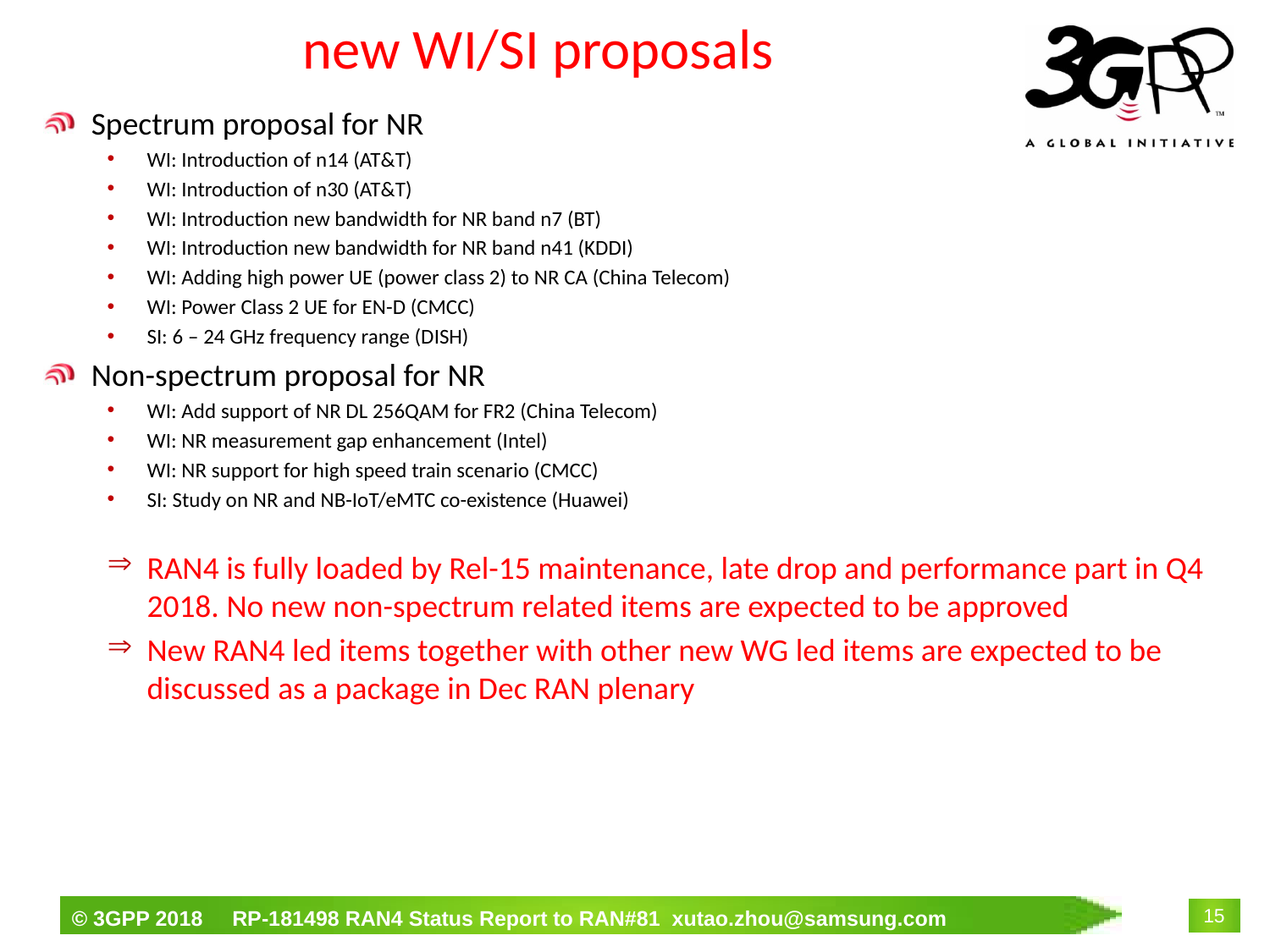

# new WI/SI proposals
Spectrum proposal for NR
WI: Introduction of n14 (AT&T)
WI: Introduction of n30 (AT&T)
WI: Introduction new bandwidth for NR band n7 (BT)
WI: Introduction new bandwidth for NR band n41 (KDDI)
WI: Adding high power UE (power class 2) to NR CA (China Telecom)
WI: Power Class 2 UE for EN-D (CMCC)
SI: 6 – 24 GHz frequency range (DISH)
Non-spectrum proposal for NR
WI: Add support of NR DL 256QAM for FR2 (China Telecom)
WI: NR measurement gap enhancement (Intel)
WI: NR support for high speed train scenario (CMCC)
SI: Study on NR and NB-IoT/eMTC co-existence (Huawei)

RAN4 is fully loaded by Rel-15 maintenance, late drop and performance part in Q4 2018. No new non-spectrum related items are expected to be approved
New RAN4 led items together with other new WG led items are expected to be discussed as a package in Dec RAN plenary